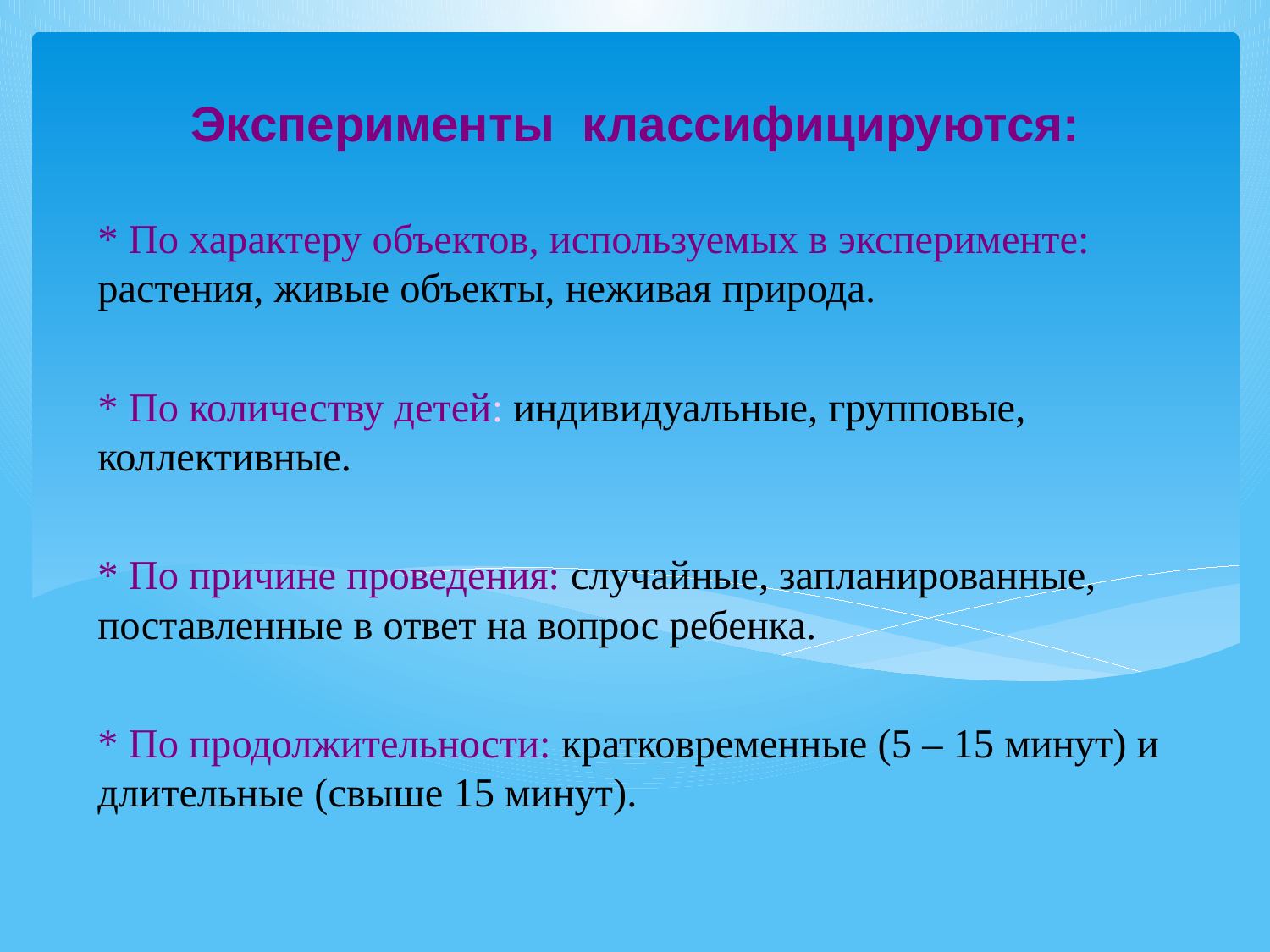

# Эксперименты  классифицируются:
* По характеру объектов, используемых в эксперименте: растения, живые объекты, неживая природа.

* По количеству детей: индивидуальные, групповые, коллективные.

* По причине проведения: случайные, запланированные, поставленные в ответ на вопрос ребенка.

* По продолжительности: кратковременные (5 – 15 минут) и длительные (свыше 15 минут).